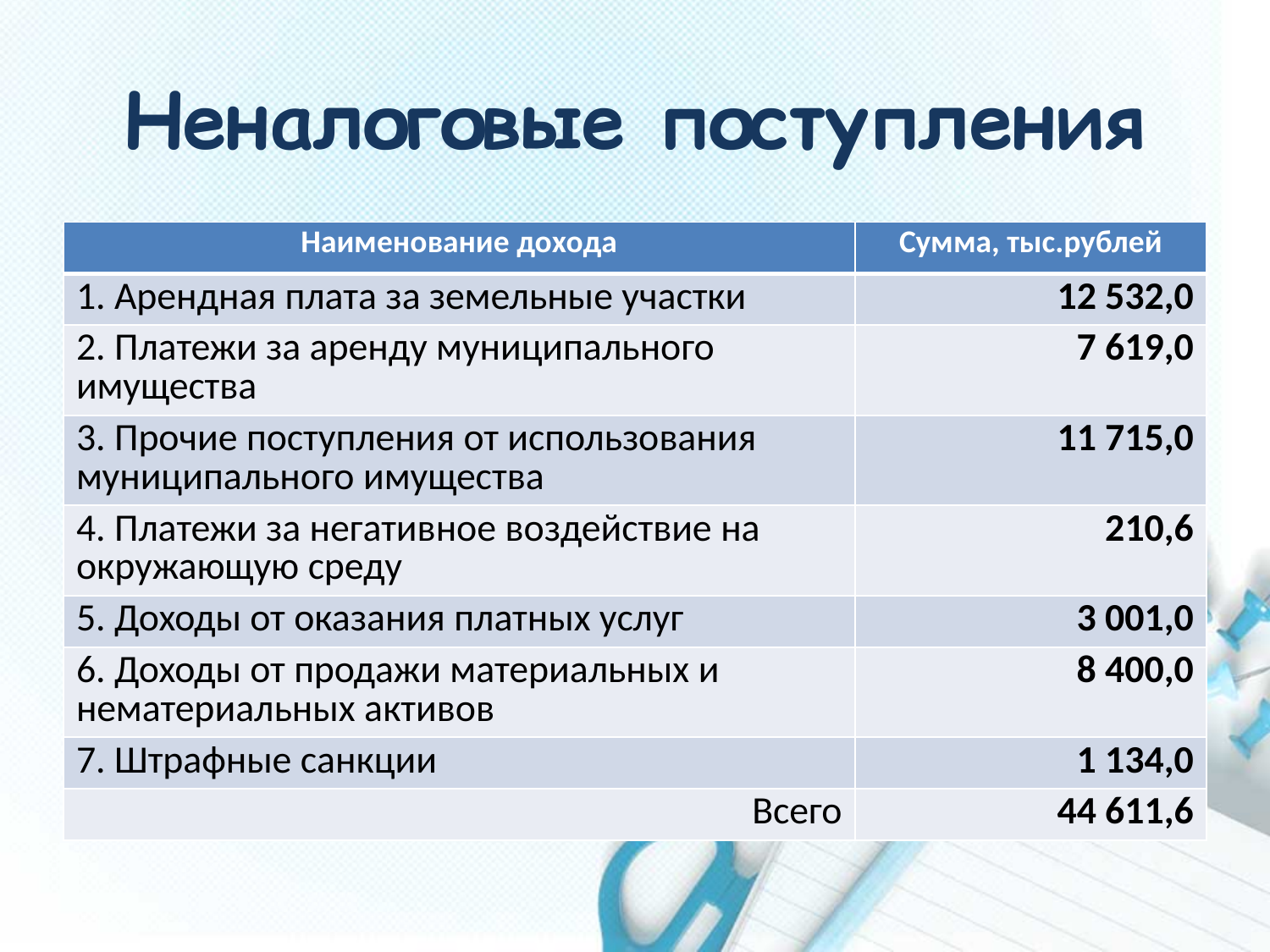

# Неналоговые поступления
| Наименование дохода | Сумма, тыс.рублей |
| --- | --- |
| 1. Арендная плата за земельные участки | 12 532,0 |
| 2. Платежи за аренду муниципального имущества | 7 619,0 |
| 3. Прочие поступления от использования муниципального имущества | 11 715,0 |
| 4. Платежи за негативное воздействие на окружающую среду | 210,6 |
| 5. Доходы от оказания платных услуг | 3 001,0 |
| 6. Доходы от продажи материальных и нематериальных активов | 8 400,0 |
| 7. Штрафные санкции | 1 134,0 |
| Всего | 44 611,6 |